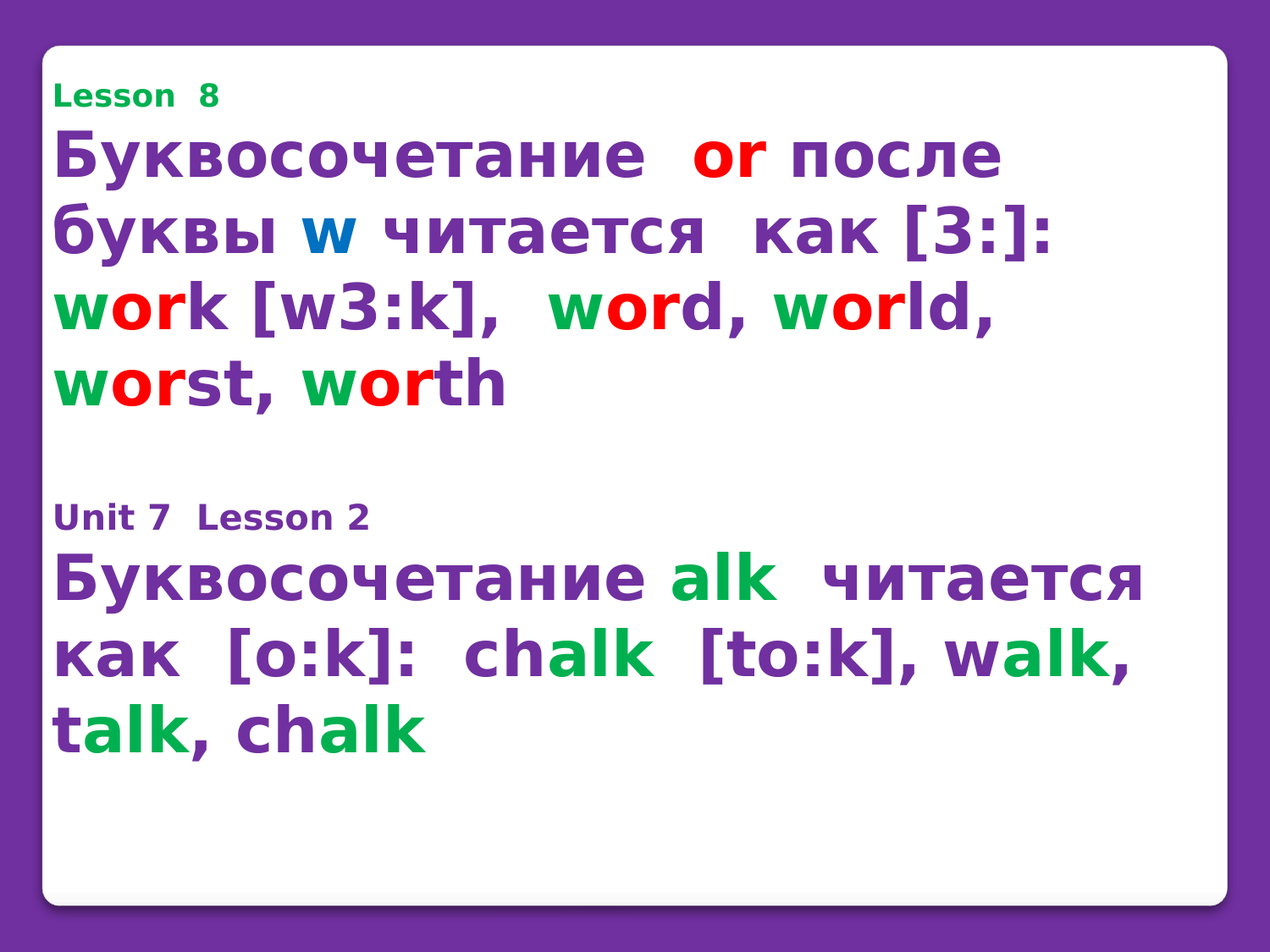

Lesson  8
Буквосочетание  or после  буквы w читается  как [3:]: work [w3:k],  word, world, worst, worth

Unit 7  Lesson 2
Буквосочетание alk  читается  как  [o:k]:  chalk  [to:k], walk, talk, chalk